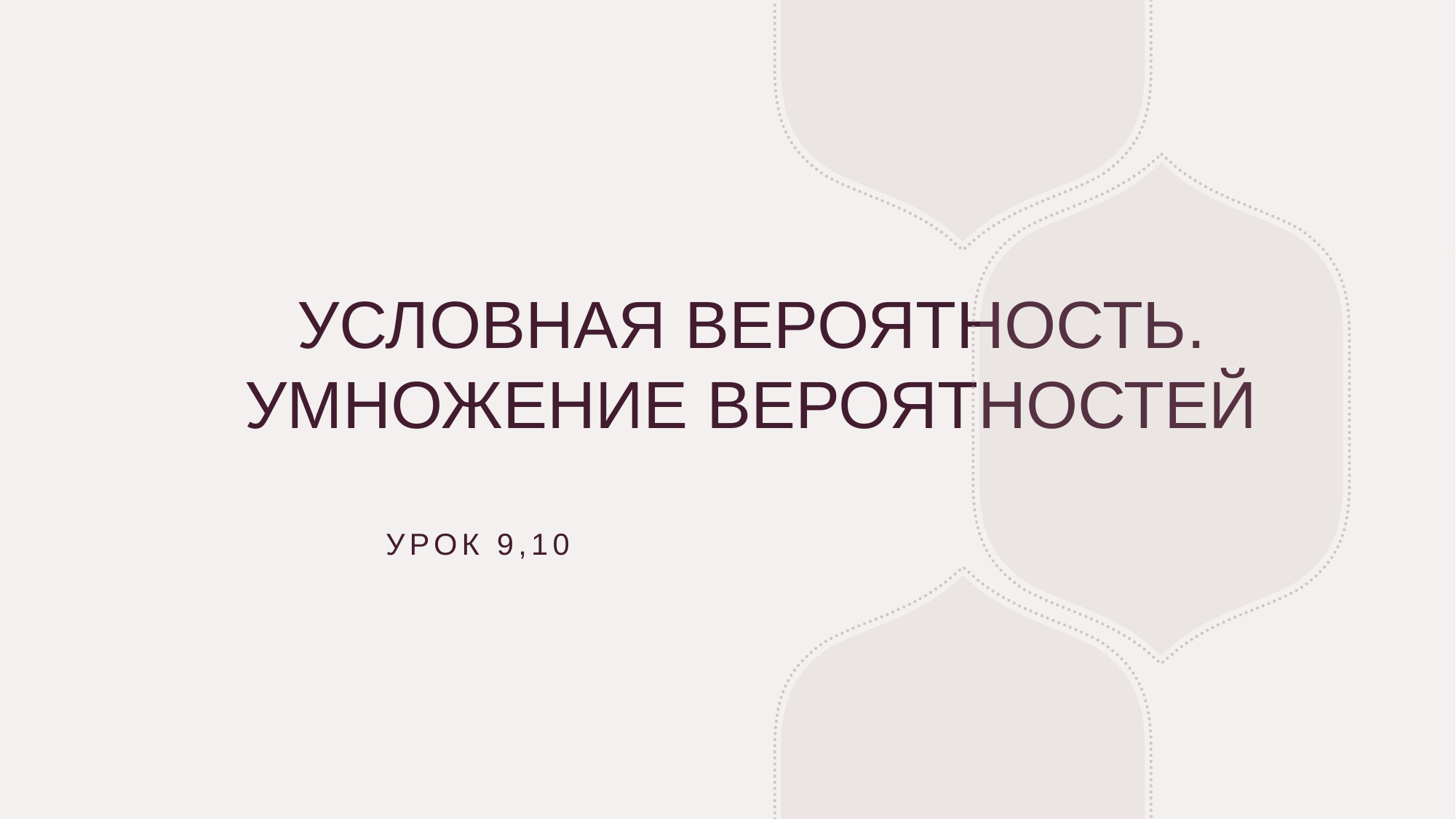

# УСЛОВНАЯ ВЕРОЯТНОСТЬ. УМНОЖЕНИЕ ВЕРОЯТНОСТЕЙ

Урок 9,10